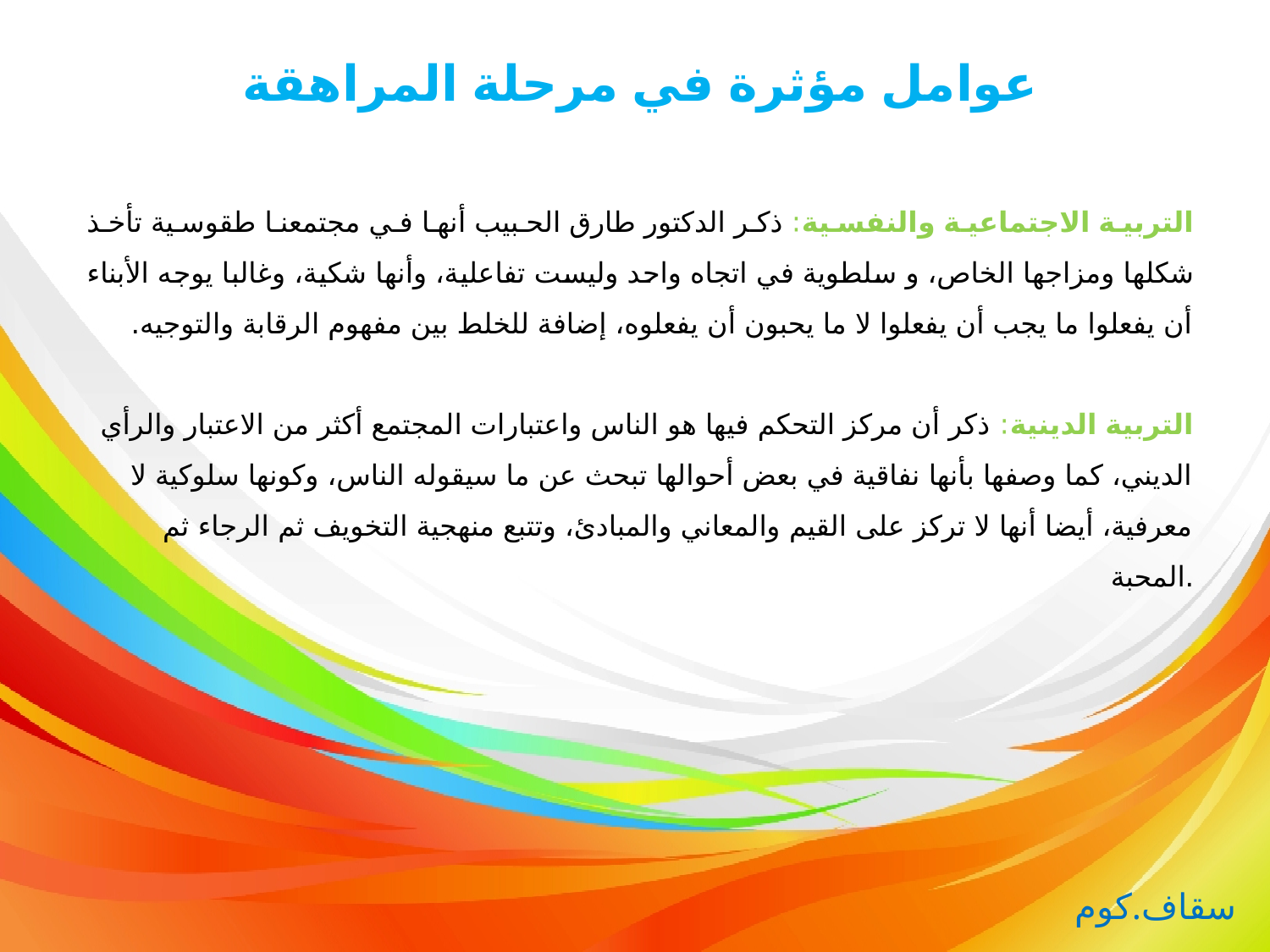

عوامل مؤثرة في مرحلة المراهقة

التربية الاجتماعية والنفسية: ذكر الدكتور طارق الحبيب أنها في مجتمعنا طقوسية تأخذ شكلها ومزاجها الخاص، و سلطوية في اتجاه واحد وليست تفاعلية، وأنها شكية، وغالبا يوجه الأبناء أن يفعلوا ما يجب أن يفعلوا لا ما يحبون أن يفعلوه، إضافة للخلط بين مفهوم الرقابة والتوجيه.

التربية الدينية: ذكر أن مركز التحكم فيها هو الناس واعتبارات المجتمع أكثر من الاعتبار والرأي الديني، كما وصفها بأنها نفاقية في بعض أحوالها تبحث عن ما سيقوله الناس، وكونها سلوكية لا معرفية، أيضا أنها لا تركز على القيم والمعاني والمبادئ، وتتبع منهجية التخويف ثم الرجاء ثم المحبة.